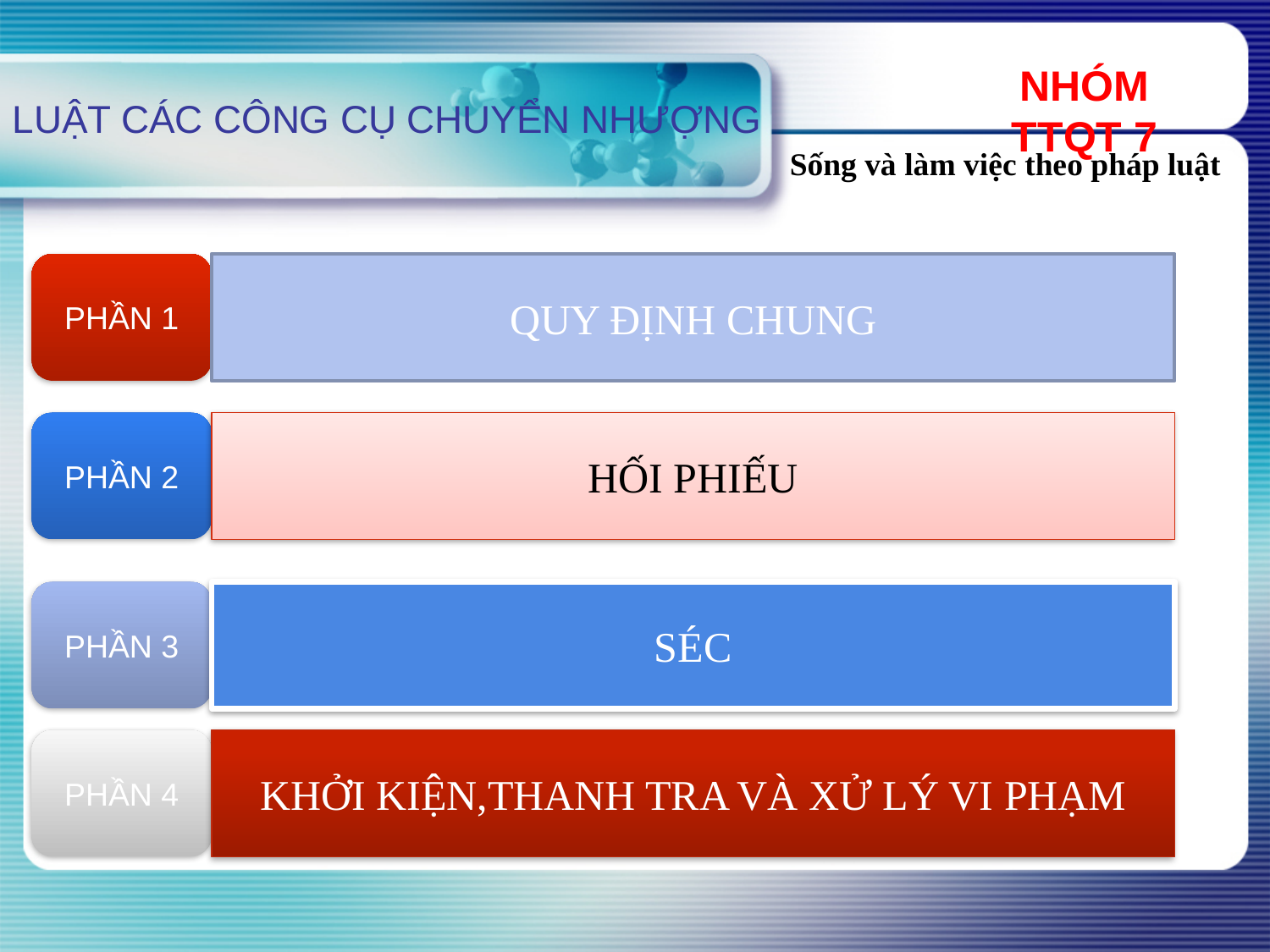

LUẬT CÁC CÔNG CỤ CHUYỂN NHƯỢNG
NHÓM TTQT 7
Sống và làm việc theo pháp luật
PHẦN 1
QUY ĐỊNH CHUNG
PHẦN 2
HỐI PHIẾU
PHẦN 3
SÉC
PHẦN 4
KHỞI KIỆN,THANH TRA VÀ XỬ LÝ VI PHẠM